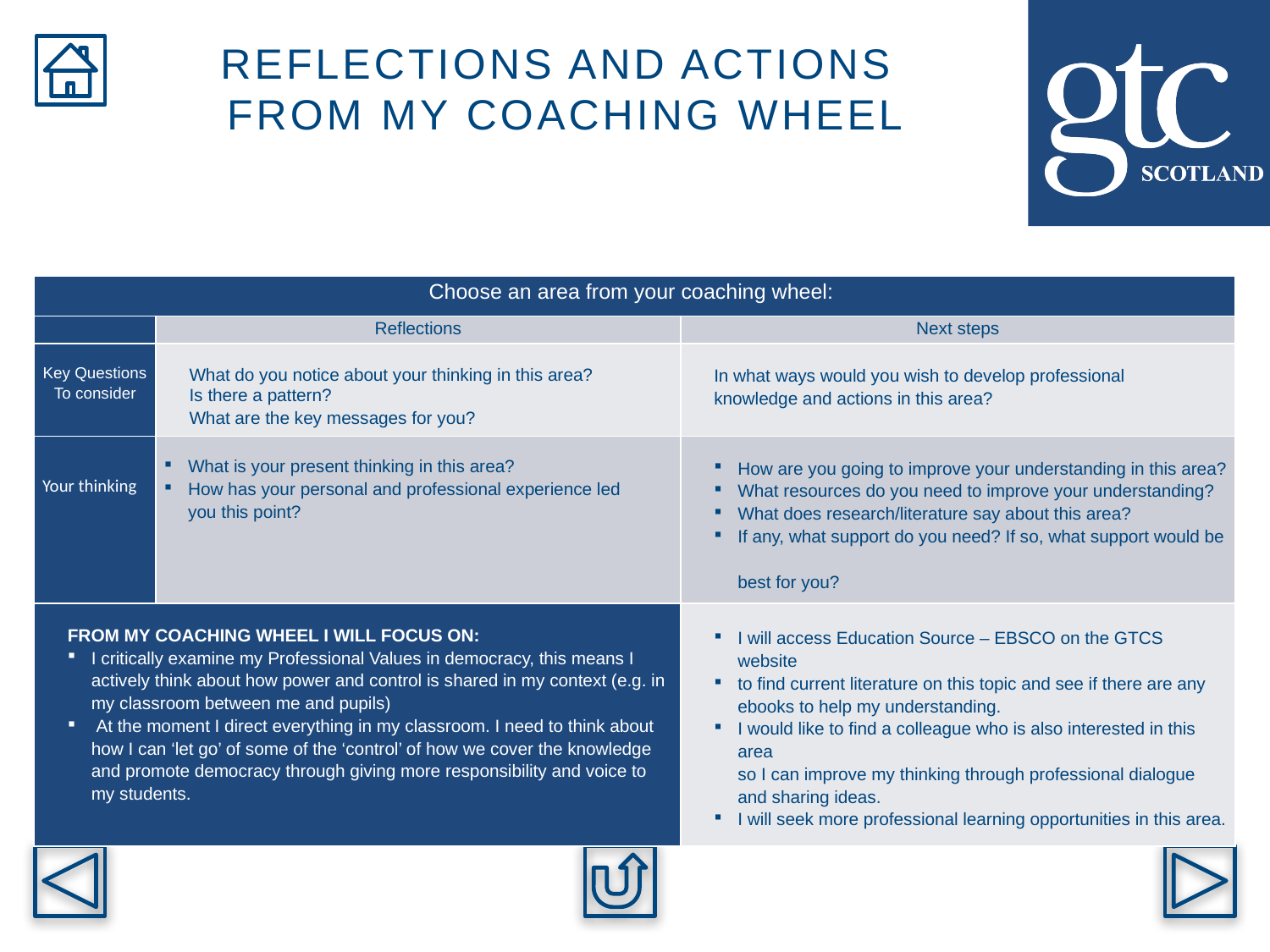

REFLECTIONS AND ACTIONS
FROM MY COACHING WHEEL

| Choose an area from your coaching wheel: |  |  |
| --- | --- | --- |
|  | Reflections | Next steps |
| Key Questions To consider | What do you notice about your thinking in this area? Is there a pattern? What are the key messages for you? | In what ways would you wish to develop professional knowledge and actions in this area? |
| Your thinking | What is your present thinking in this area? How has your personal and professional experience led you this point? | How are you going to improve your understanding in this area? What resources do you need to improve your understanding? What does research/literature say about this area? If any, what support do you need? If so, what support would be best for you? |
| FROM MY COACHING WHEEL I WILL FOCUS ON: I critically examine my Professional Values in democracy, this means I actively think about how power and control is shared in my context (e.g. in my classroom between me and pupils)  At the moment I direct everything in my classroom. I need to think about how I can ‘let go’ of some of the ‘control’ of how we cover the knowledge and promote democracy through giving more responsibility and voice to my students. |  | I will access Education Source – EBSCO on the GTCS website to find current literature on this topic and see if there are any ebooks to help my understanding. I would like to find a colleague who is also interested in this area so I can improve my thinking through professional dialogue and sharing ideas. I will seek more professional learning opportunities in this area. |